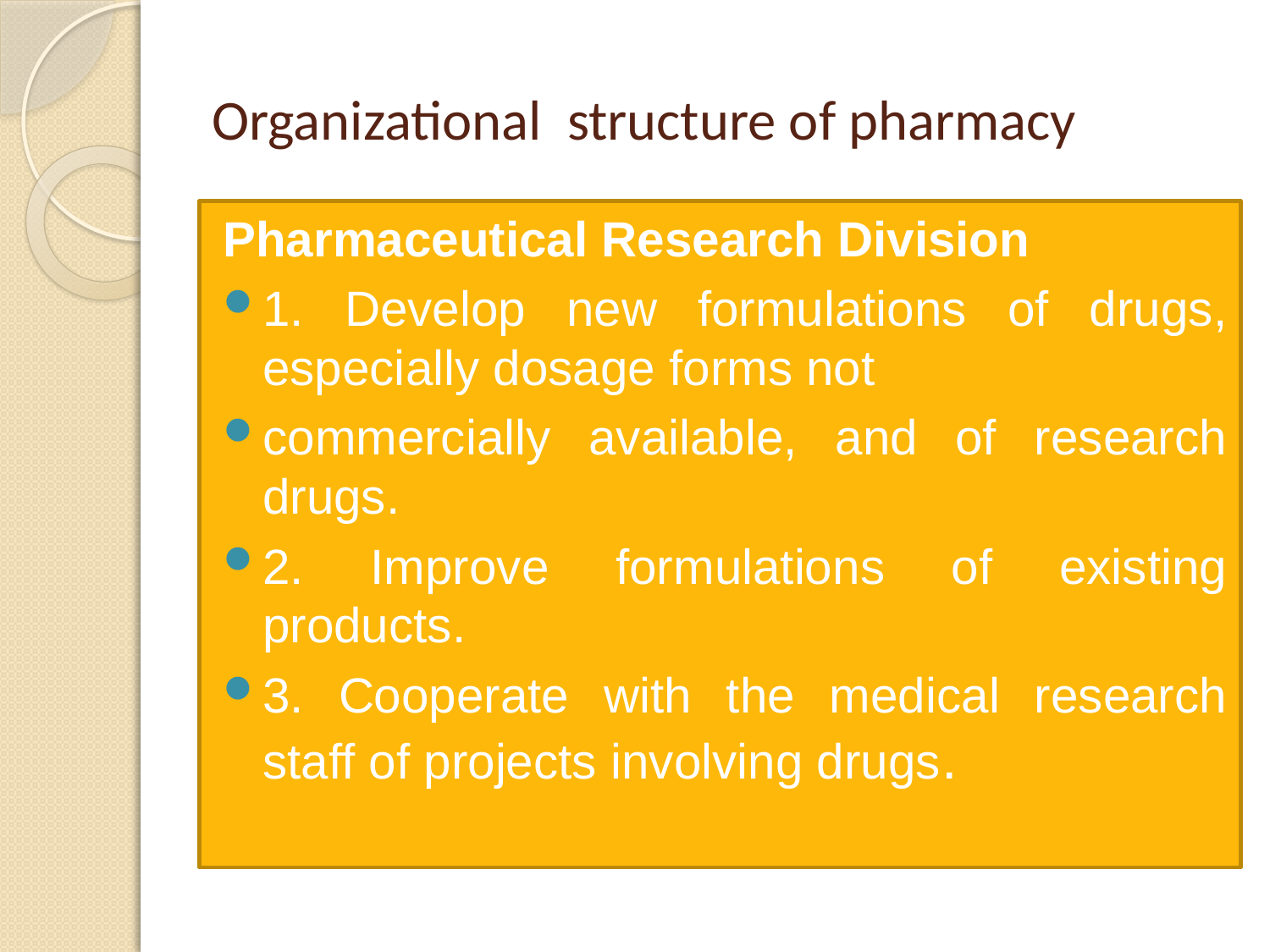

# Organizational  structure of pharmacy
Pharmaceutical Research Division
1. Develop new formulations of drugs, especially dosage forms not
commercially available, and of research drugs.
2. Improve formulations of existing products.
3. Cooperate with the medical research staff of projects involving drugs.